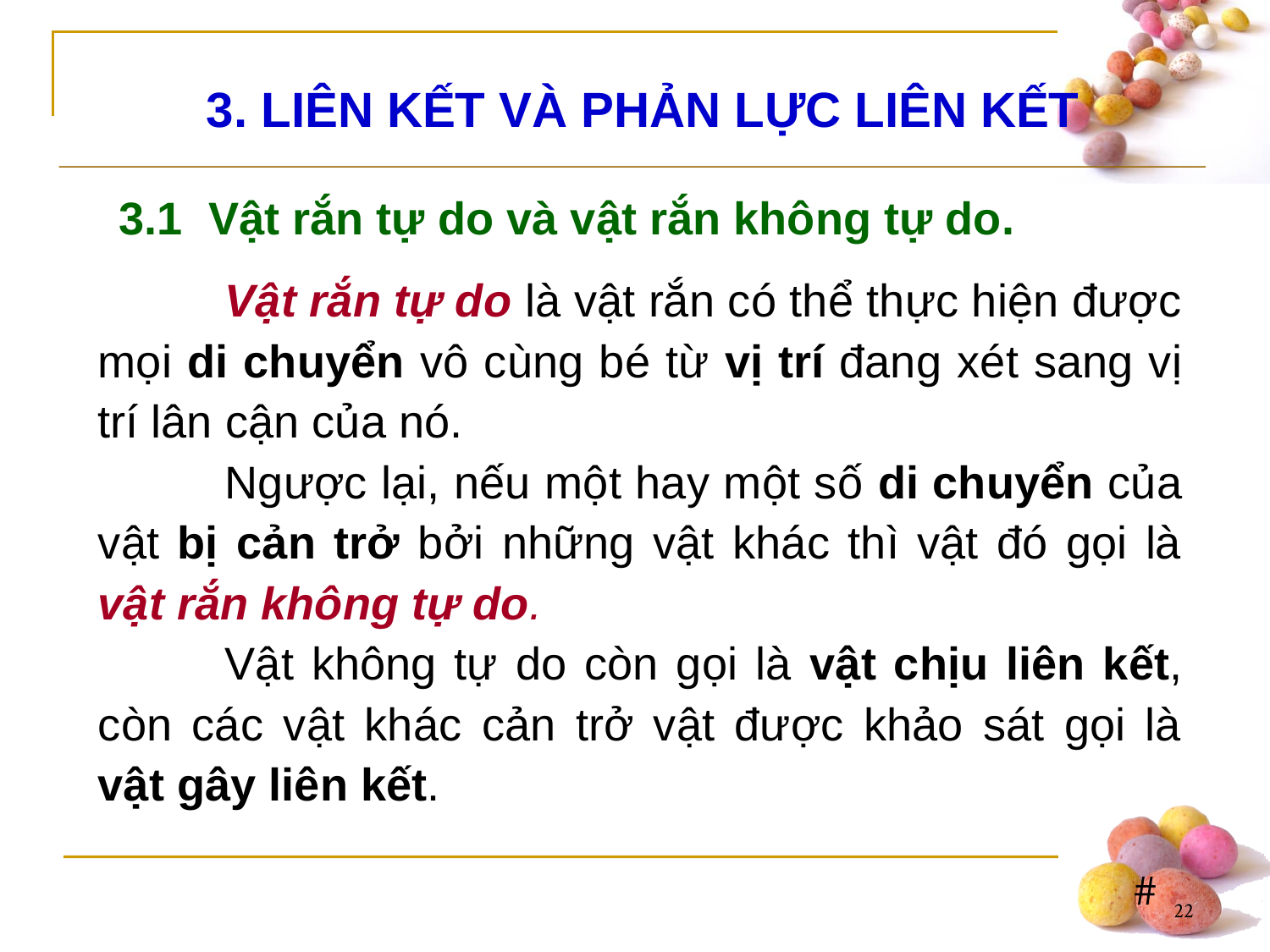

3. LIÊN KẾT VÀ PHẢN LỰC LIÊN KẾT

3.1  Vật rắn tự do và vật rắn không tự do.
	Vật rắn tự do là vật rắn có thể thực hiện được mọi di chuyển vô cùng bé từ vị trí đang xét sang vị trí lân cận của nó.
	Ngược lại, nếu một hay một số di chuyển của vật bị cản trở bởi những vật khác thì vật đó gọi là vật rắn không tự do.
	Vật không tự do còn gọi là vật chịu liên kết, còn các vật khác cản trở vật được khảo sát gọi là vật gây liên kết.
22